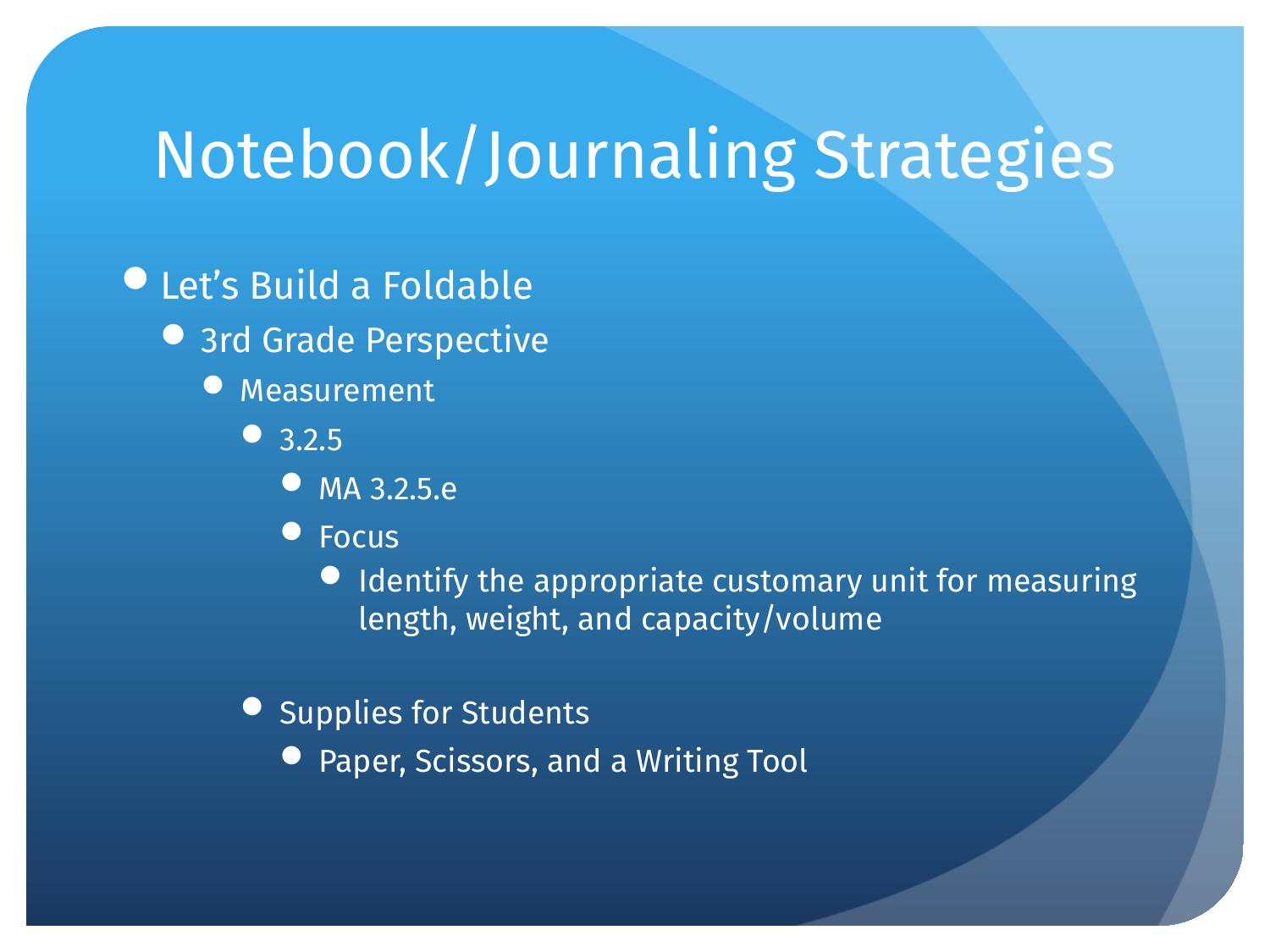

# Notebook/Journaling Strategies
Let’s Build a Foldable
3rd Grade Perspective
Measurement
3.2.5
MA 3.2.5.e
Focus
Identify the appropriate customary unit for measuring length, weight, and capacity/volume

Supplies for Students
Paper, Scissors, and a Writing Tool